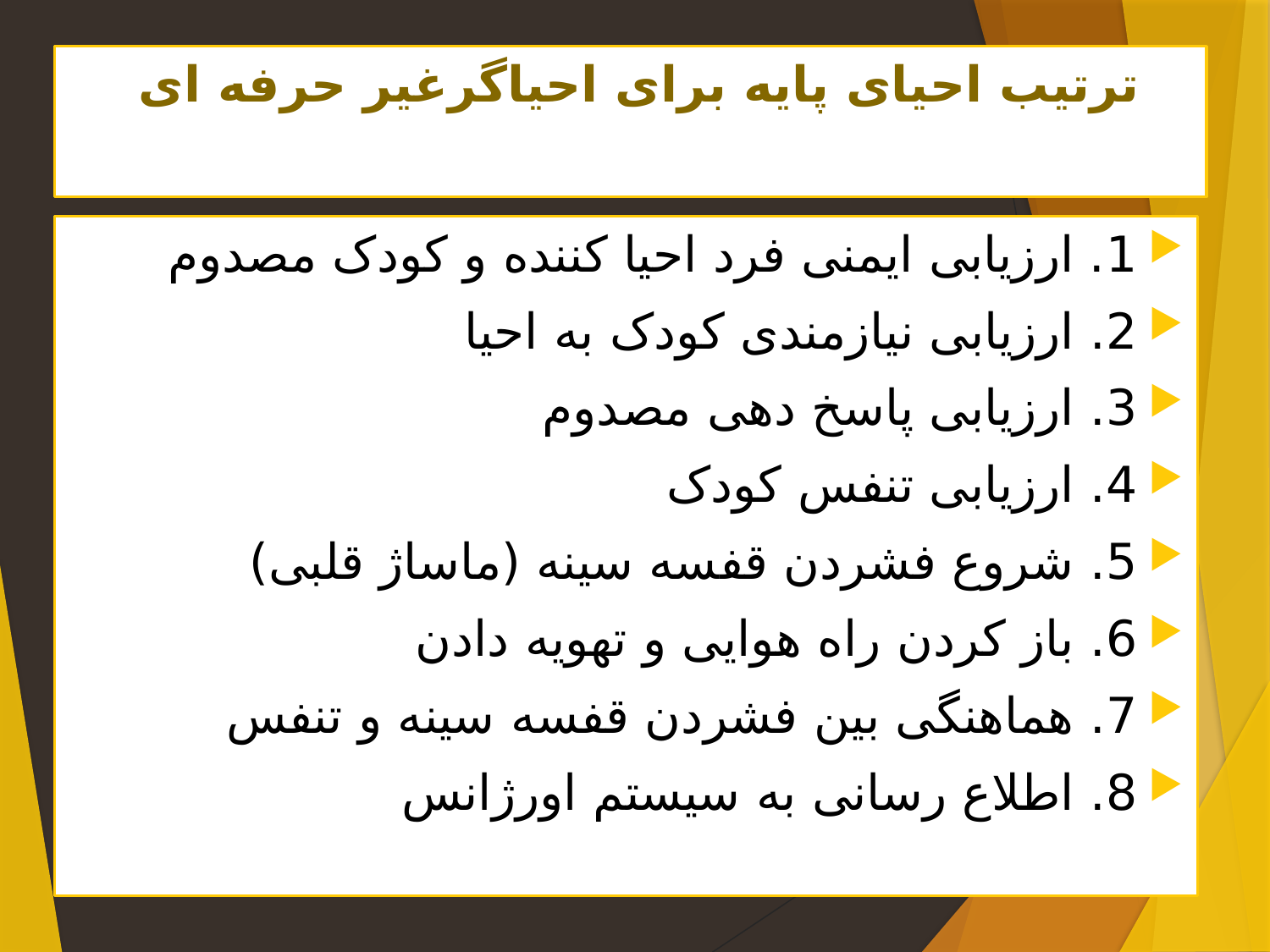

# ترتیب احیای پایه برای احیاگرغیر حرفه ای
1. ارزیابی ایمنی فرد احیا کننده و کودک مصدوم
2. ارزیابی نیازمندی کودک به احیا
3. ارزیابی پاسخ دهی مصدوم
4. ارزیابی تنفس کودک
5. شروع فشردن قفسه سینه (ماساژ قلبی)
6. باز کردن راه هوایی و تهویه دادن
7. هماهنگی بین فشردن قفسه سینه و تنفس
8. اطلاع رسانی به سیستم اورژانس